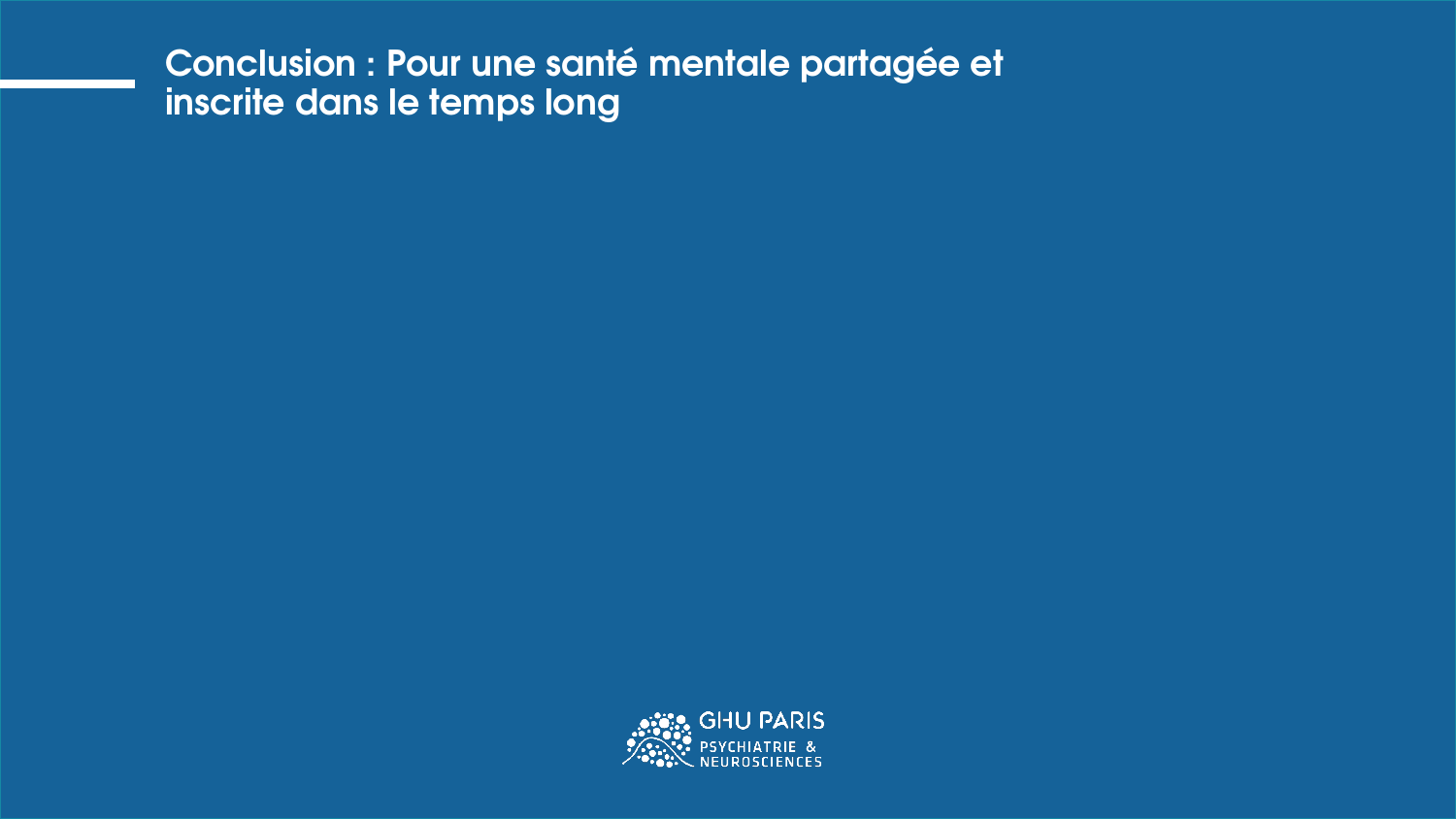

# Conclusion : Pour une santé mentale partagée et inscrite dans le temps long